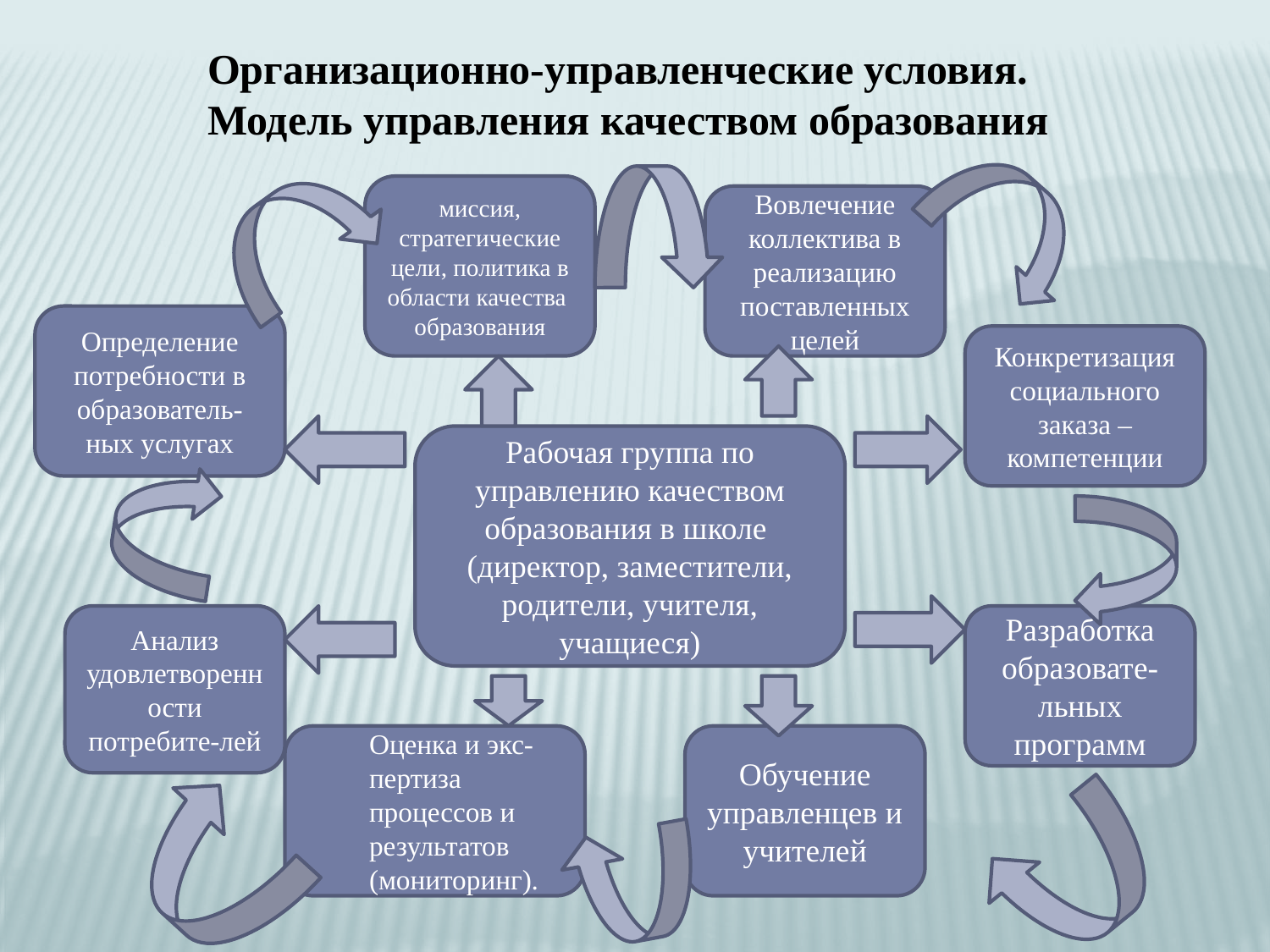

Организационно-управленческие условия.
Модель управления качеством образования

миссия, стратегические цели, политика в области качества  образования

Вовлечение коллектива в реализацию поставленных целей
Определение потребности в образователь-ных услугах
Конкретизация социального заказа – компетенции

Рабочая группа по управлению качеством образования в школе  (директор, заместители, родители, учителя, учащиеся)

Анализ удовлетворенности потребите-лей

Разработка образовате-льных программ

Оценка и экс-пертиза  процессов и результатов (мониторинг).
Обучение управленцев и учителей